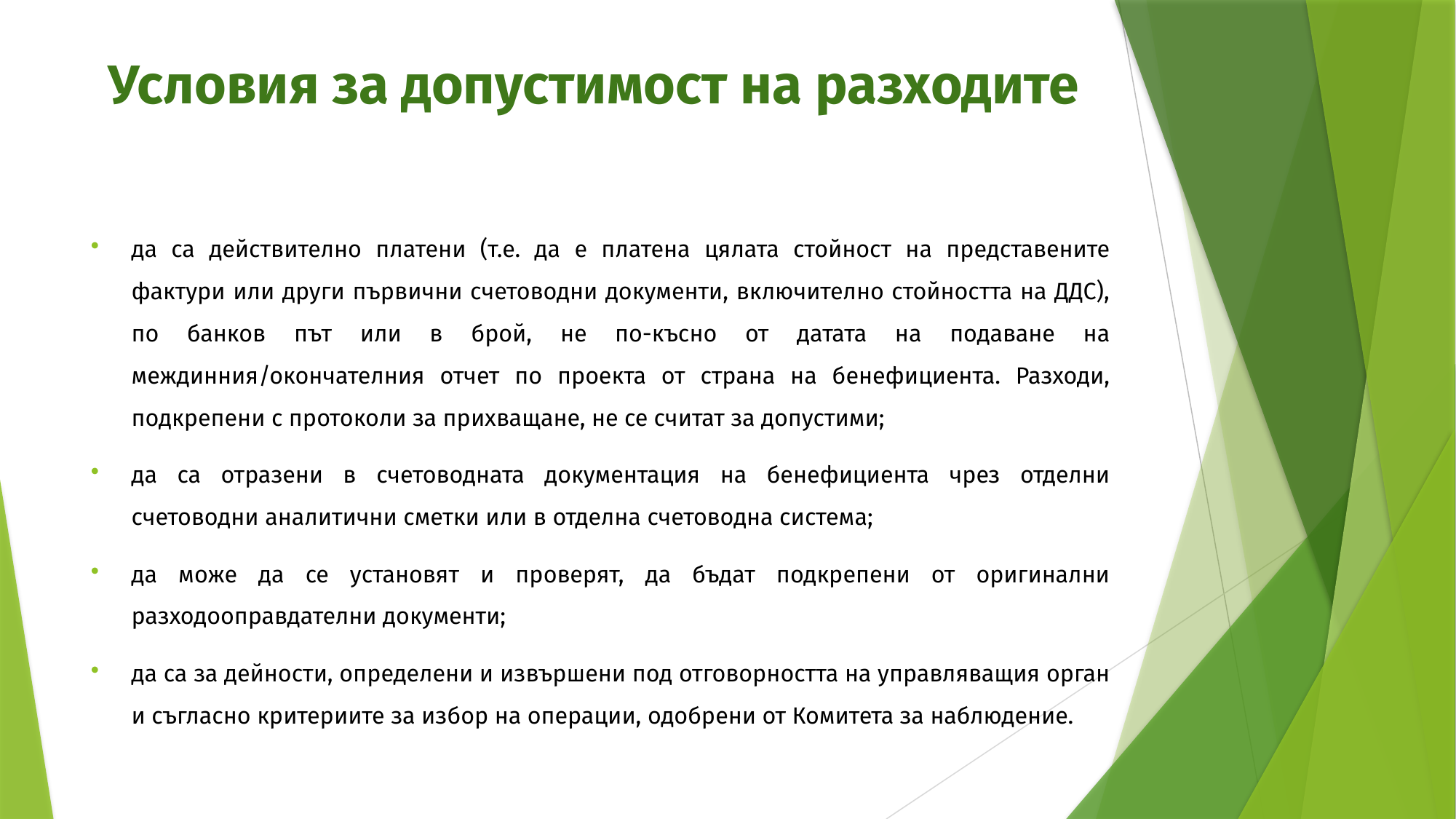

# Условия за допустимост на разходите
да са действително платени (т.е. да е платена цялата стойност на представените фактури или други първични счетоводни документи, включително стойността на ДДС), по банков път или в брой, не по-късно от датата на подаване на междинния/окончателния отчет по проекта от страна на бенефициента. Разходи, подкрепени с протоколи за прихващане, не се считат за допустими;
да са отразени в счетоводната документация на бенефициента чрез отделни счетоводни аналитични сметки или в отделна счетоводна система;
да може да се установят и проверят, да бъдат подкрепени от оригинални разходооправдателни документи;
да са за дейности, определени и извършени под отговорността на управляващия орган и съгласно критериите за избор на операции, одобрени от Комитета за наблюдение.